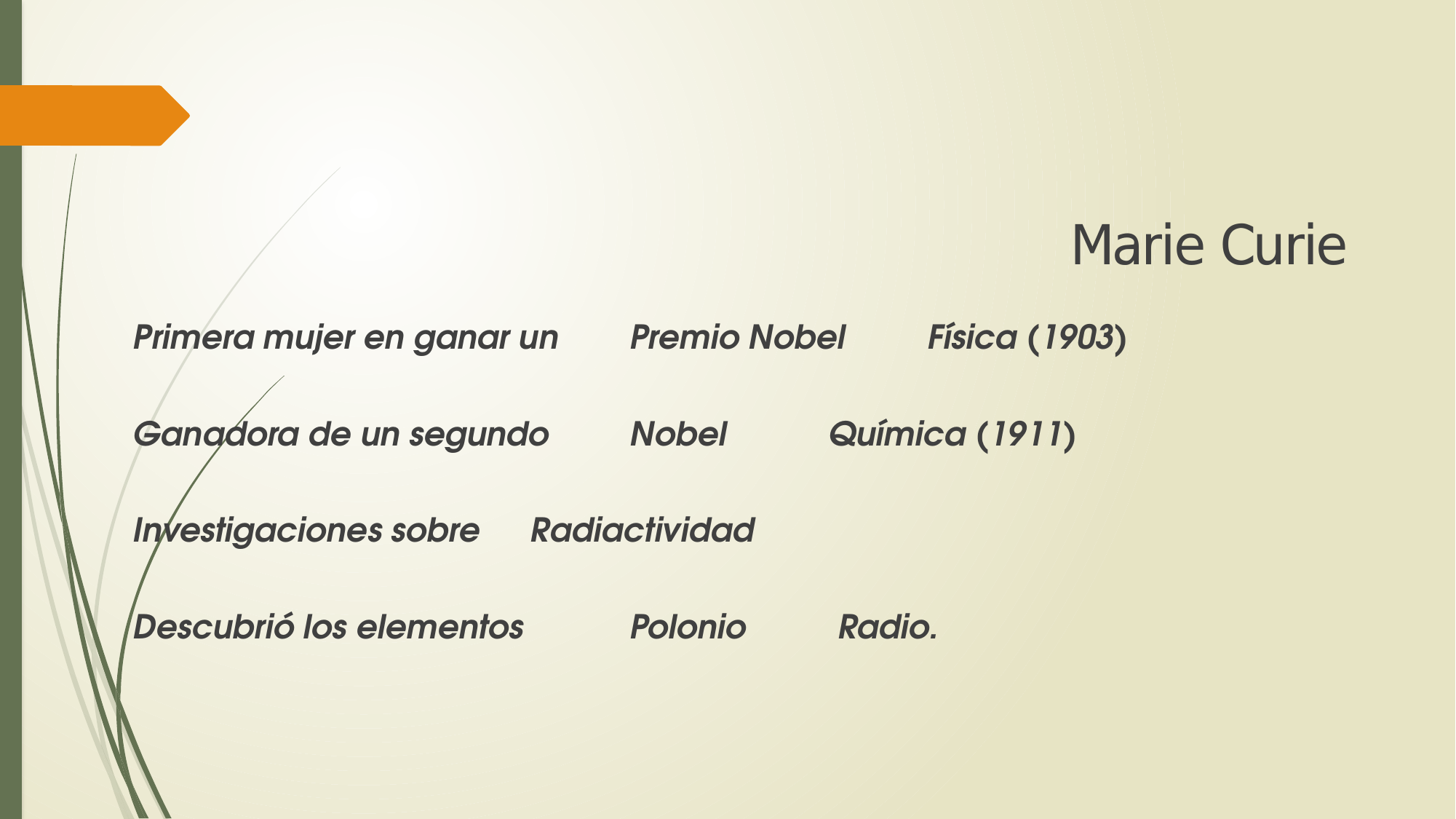

Marie Curie
Primera mujer en ganar un 	Premio Nobel 	Física (1903)
Ganadora de un segundo 	Nobel 	Química (1911)
Investigaciones sobre 		Radiactividad
Descubrió los elementos 	Polonio 	 Radio.